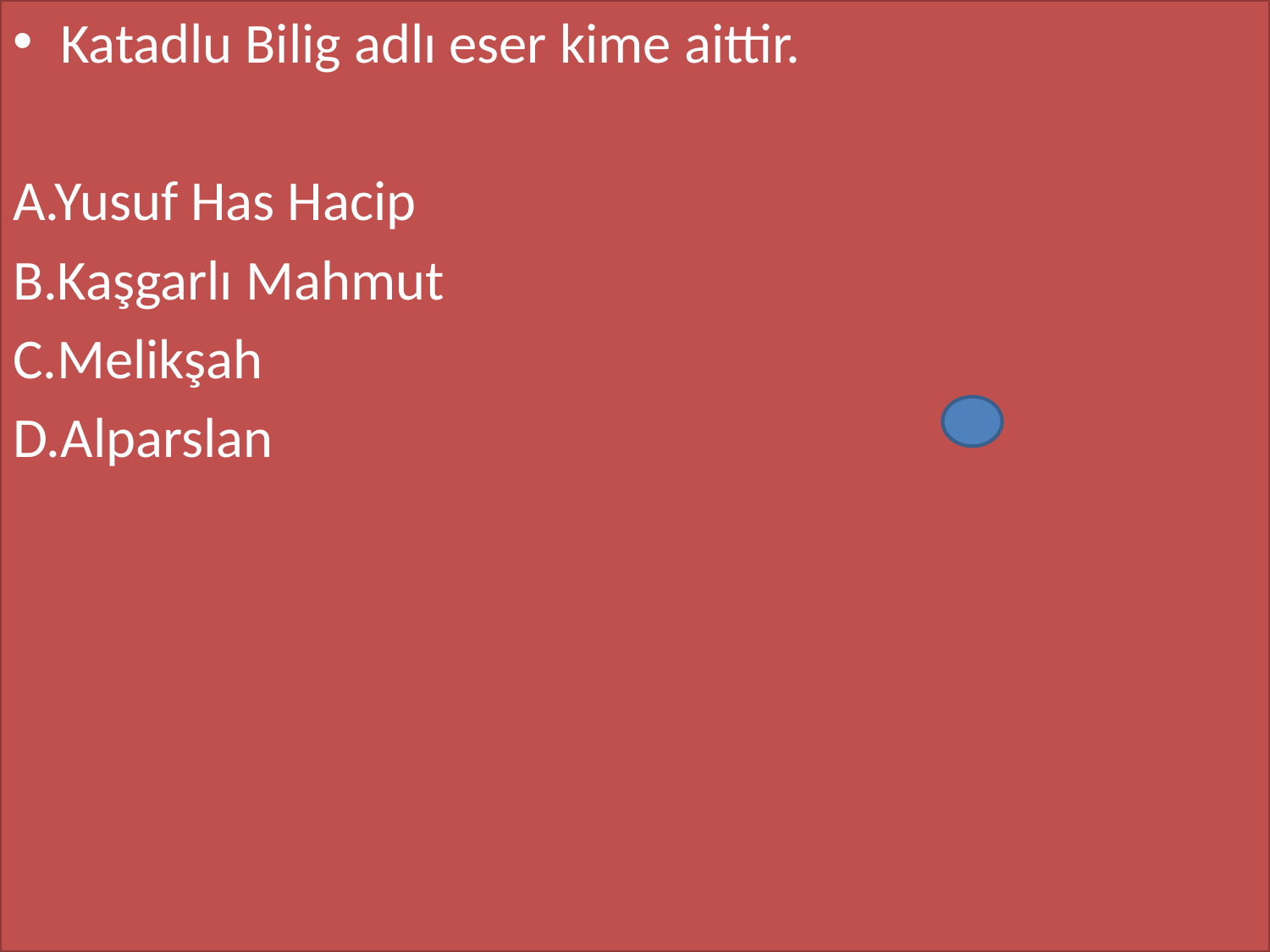

Katadlu Bilig adlı eser kime aittir.

A.Yusuf Has Hacip
B.Kaşgarlı Mahmut
C.Melikşah
D.Alparslan